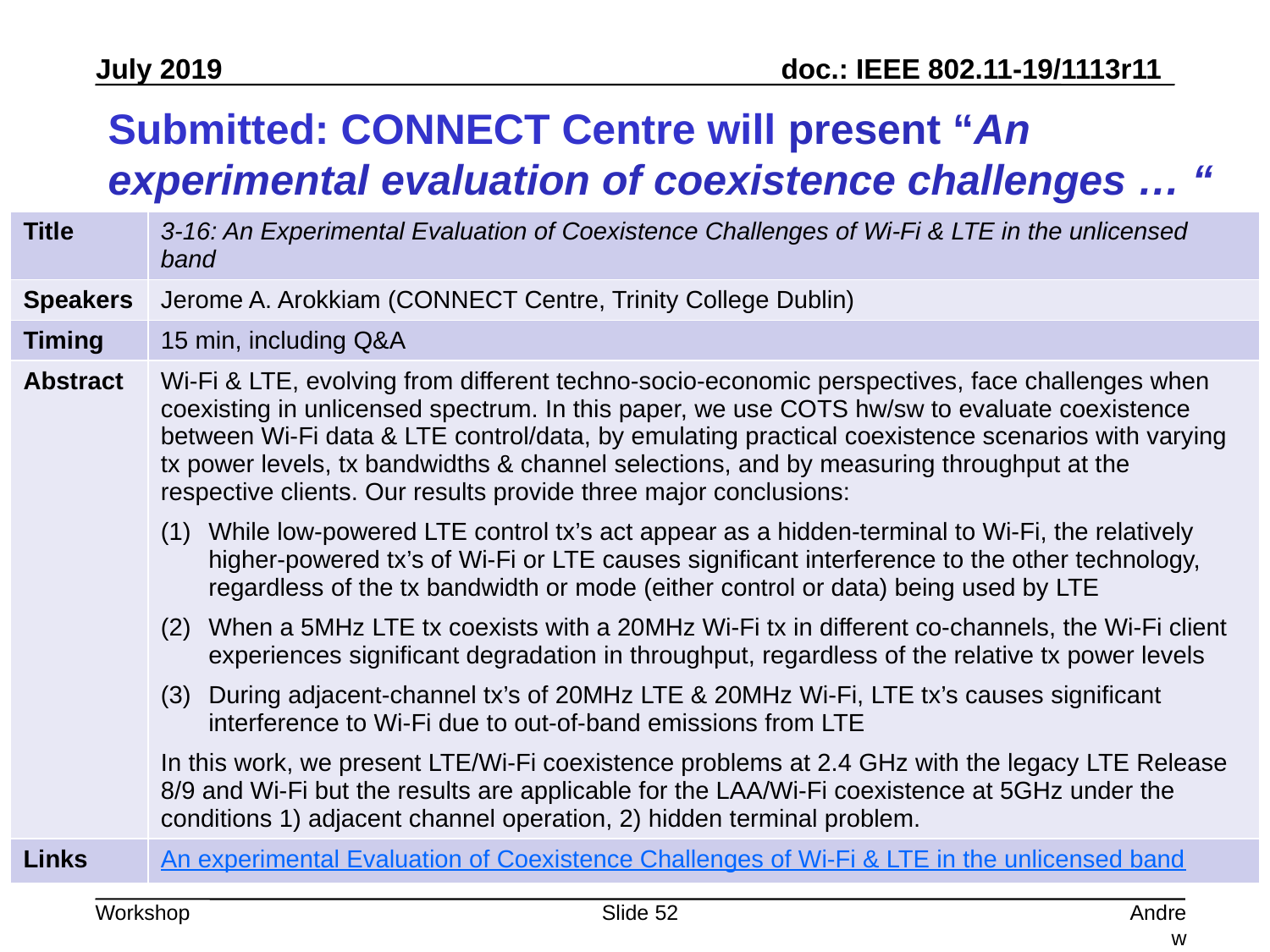

# Submitted: CONNECT Centre will present “An experimental evaluation of coexistence challenges … “
| Title | 3-16: An Experimental Evaluation of Coexistence Challenges of Wi-Fi & LTE in the unlicensed band |
| --- | --- |
| Speakers | Jerome A. Arokkiam (CONNECT Centre, Trinity College Dublin) |
| Timing | 15 min, including Q&A |
| Abstract | Wi-Fi & LTE, evolving from different techno-socio-economic perspectives, face challenges when coexisting in unlicensed spectrum. In this paper, we use COTS hw/sw to evaluate coexistence between Wi-Fi data & LTE control/data, by emulating practical coexistence scenarios with varying tx power levels, tx bandwidths & channel selections, and by measuring throughput at the respective clients. Our results provide three major conclusions: While low-powered LTE control tx’s act appear as a hidden-terminal to Wi-Fi, the relatively higher-powered tx’s of Wi-Fi or LTE causes significant interference to the other technology, regardless of the tx bandwidth or mode (either control or data) being used by LTE When a 5MHz LTE tx coexists with a 20MHz Wi-Fi tx in different co-channels, the Wi-Fi client experiences significant degradation in throughput, regardless of the relative tx power levels During adjacent-channel tx’s of 20MHz LTE & 20MHz Wi-Fi, LTE tx’s causes significant interference to Wi-Fi due to out-of-band emissions from LTE In this work, we present LTE/Wi-Fi coexistence problems at 2.4 GHz with the legacy LTE Release 8/9 and Wi-Fi but the results are applicable for the LAA/Wi-Fi coexistence at 5GHz under the conditions 1) adjacent channel operation, 2) hidden terminal problem. |
| Links | An experimental Evaluation of Coexistence Challenges of Wi-Fi & LTE in the unlicensed band |
Slide 52
Andrew Myles, Cisco